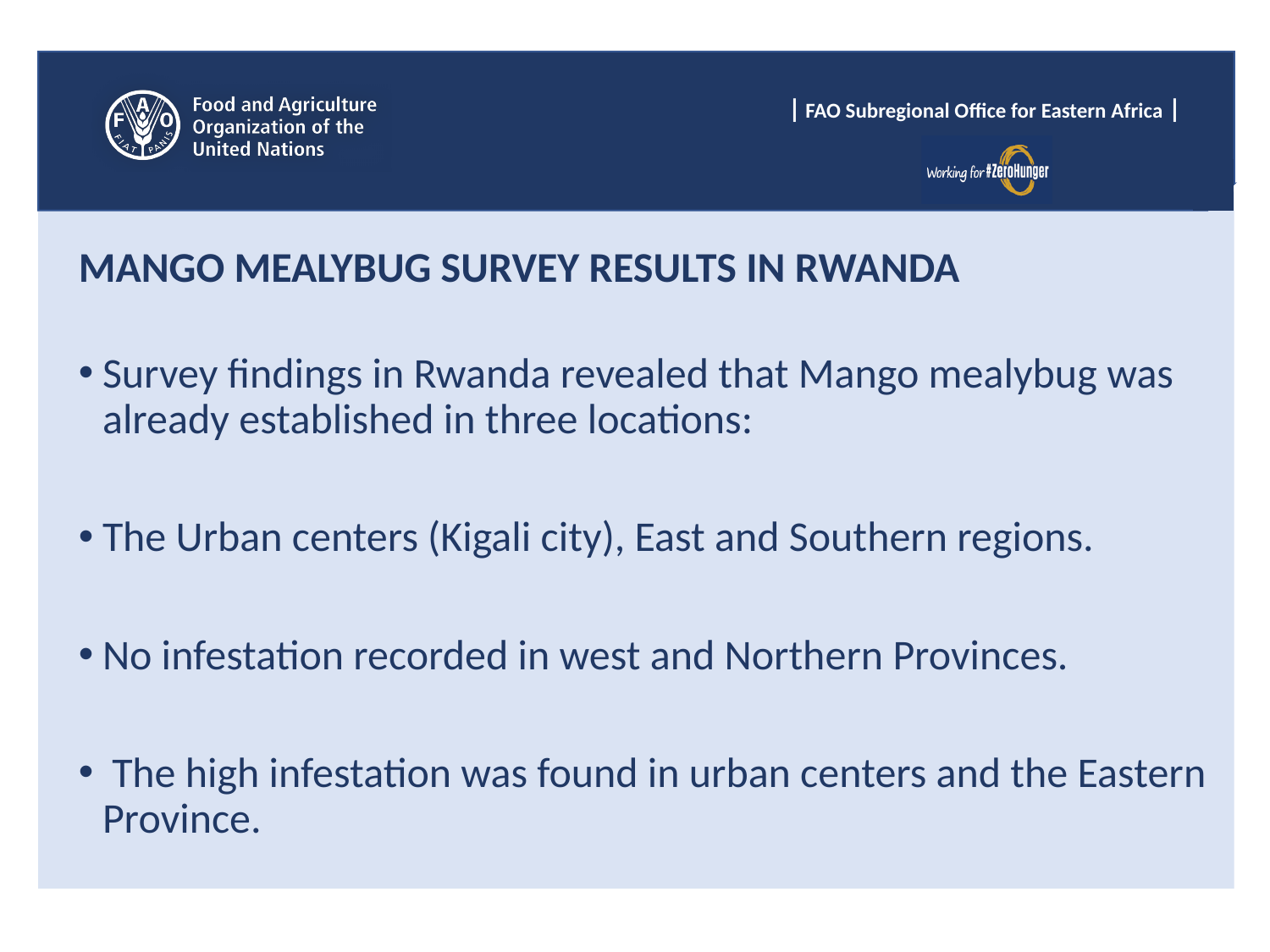

MANGO MEALYBUG SURVEY RESULTS IN RWANDA

Survey findings in Rwanda revealed that Mango mealybug was already established in three locations:

The Urban centers (Kigali city), East and Southern regions.

No infestation recorded in west and Northern Provinces.

 The high infestation was found in urban centers and the Eastern Province.